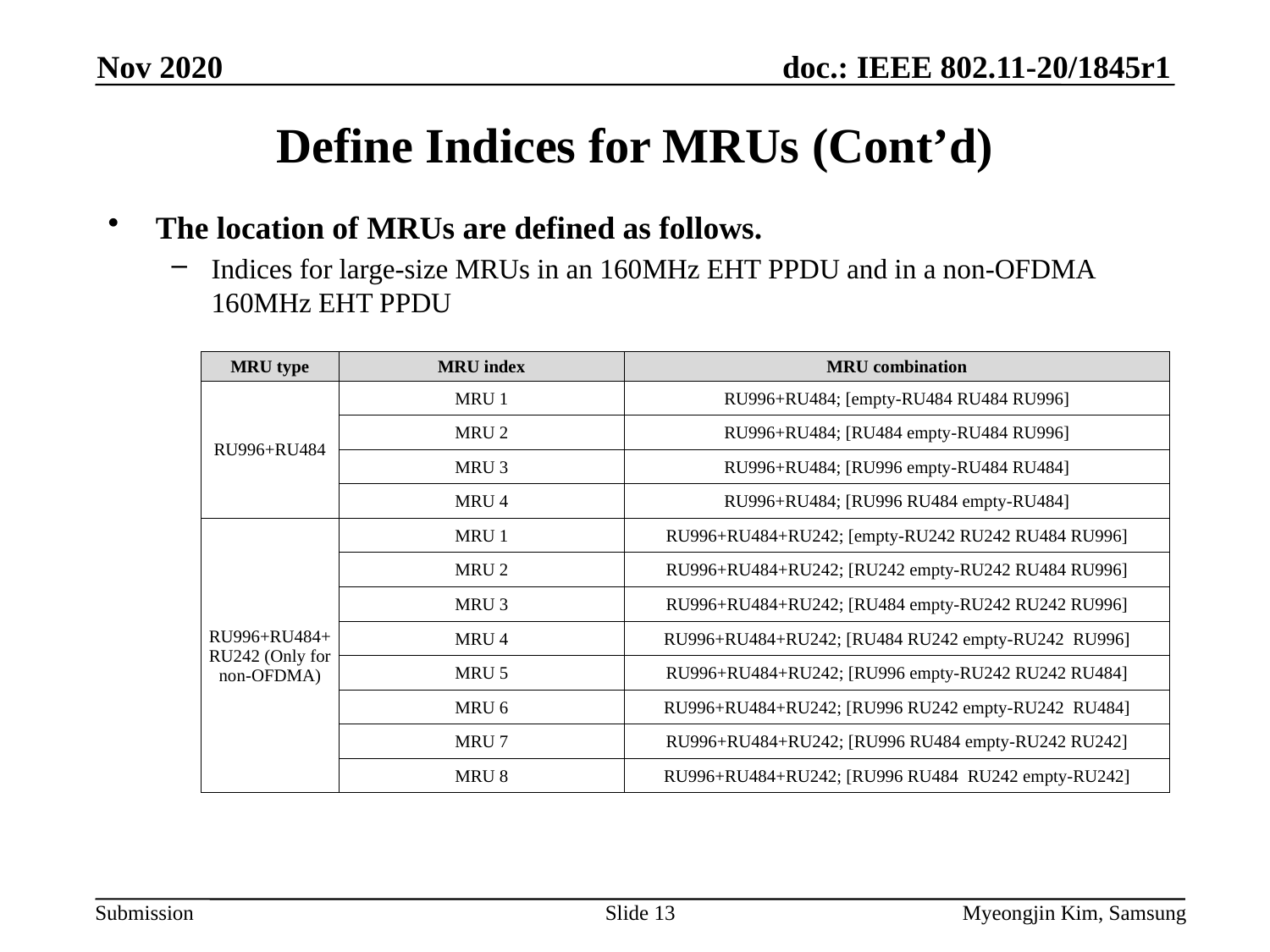

Nov 2020
# Define Indices for MRUs (Cont’d)
The location of MRUs are defined as follows.
Indices for large-size MRUs in an 160MHz EHT PPDU and in a non-OFDMA 160MHz EHT PPDU

| MRU type | MRU index | MRU combination |
| --- | --- | --- |
| RU996+RU484 | MRU 1 | RU996+RU484; [empty-RU484 RU484 RU996] |
|  | MRU 2 | RU996+RU484; [RU484 empty-RU484 RU996] |
|  | MRU 3 | RU996+RU484; [RU996 empty-RU484 RU484] |
|  | MRU 4 | RU996+RU484; [RU996 RU484 empty-RU484] |
| RU996+RU484+ RU242 (Only for non-OFDMA) | MRU 1 | RU996+RU484+RU242; [empty-RU242 RU242 RU484 RU996] |
|  | MRU 2 | RU996+RU484+RU242; [RU242 empty-RU242 RU484 RU996] |
|  | MRU 3 | RU996+RU484+RU242; [RU484 empty-RU242 RU242 RU996] |
|  | MRU 4 | RU996+RU484+RU242; [RU484 RU242 empty-RU242 RU996] |
|  | MRU 5 | RU996+RU484+RU242; [RU996 empty-RU242 RU242 RU484] |
|  | MRU 6 | RU996+RU484+RU242; [RU996 RU242 empty-RU242 RU484] |
|  | MRU 7 | RU996+RU484+RU242; [RU996 RU484 empty-RU242 RU242] |
|  | MRU 8 | RU996+RU484+RU242; [RU996 RU484 RU242 empty-RU242] |
Slide 13
Myeongjin Kim, Samsung